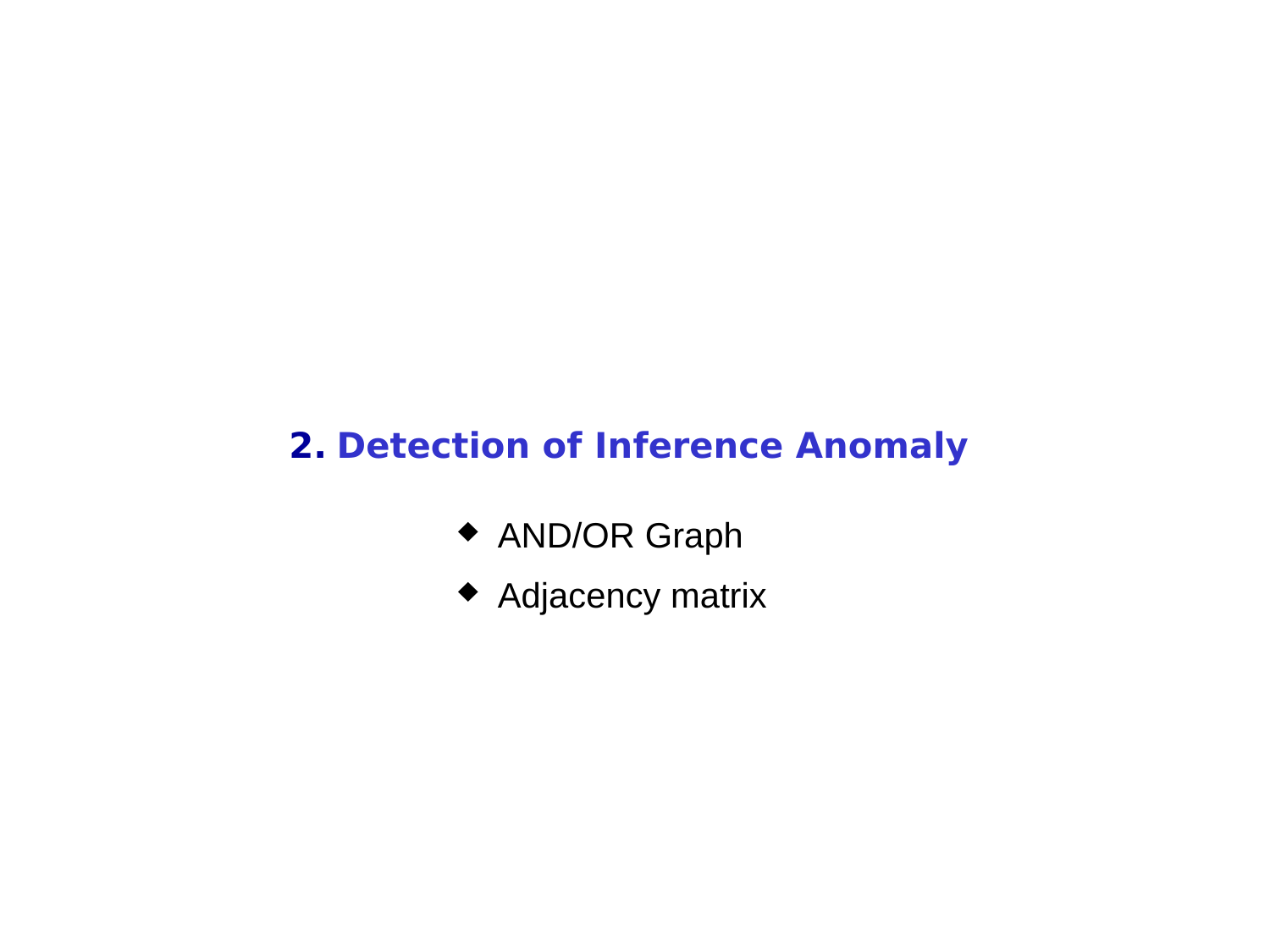

#
Detection of Inference Anomaly

 AND/OR Graph
 Adjacency matrix